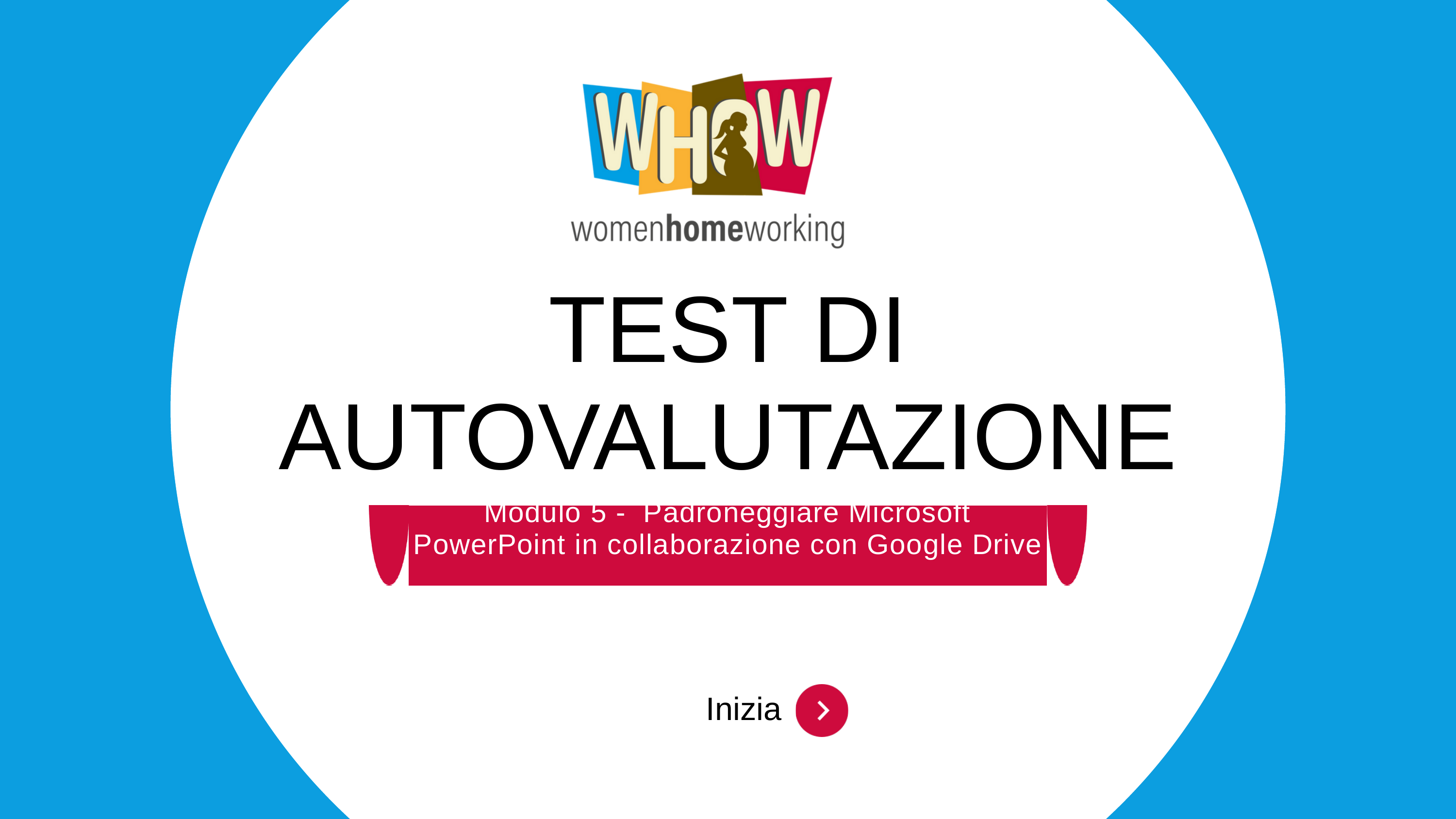

TEST DI AUTOVALUTAZIONE
Modulo 5 -  Padroneggiare Microsoft PowerPoint in collaborazione con Google Drive

Inizia